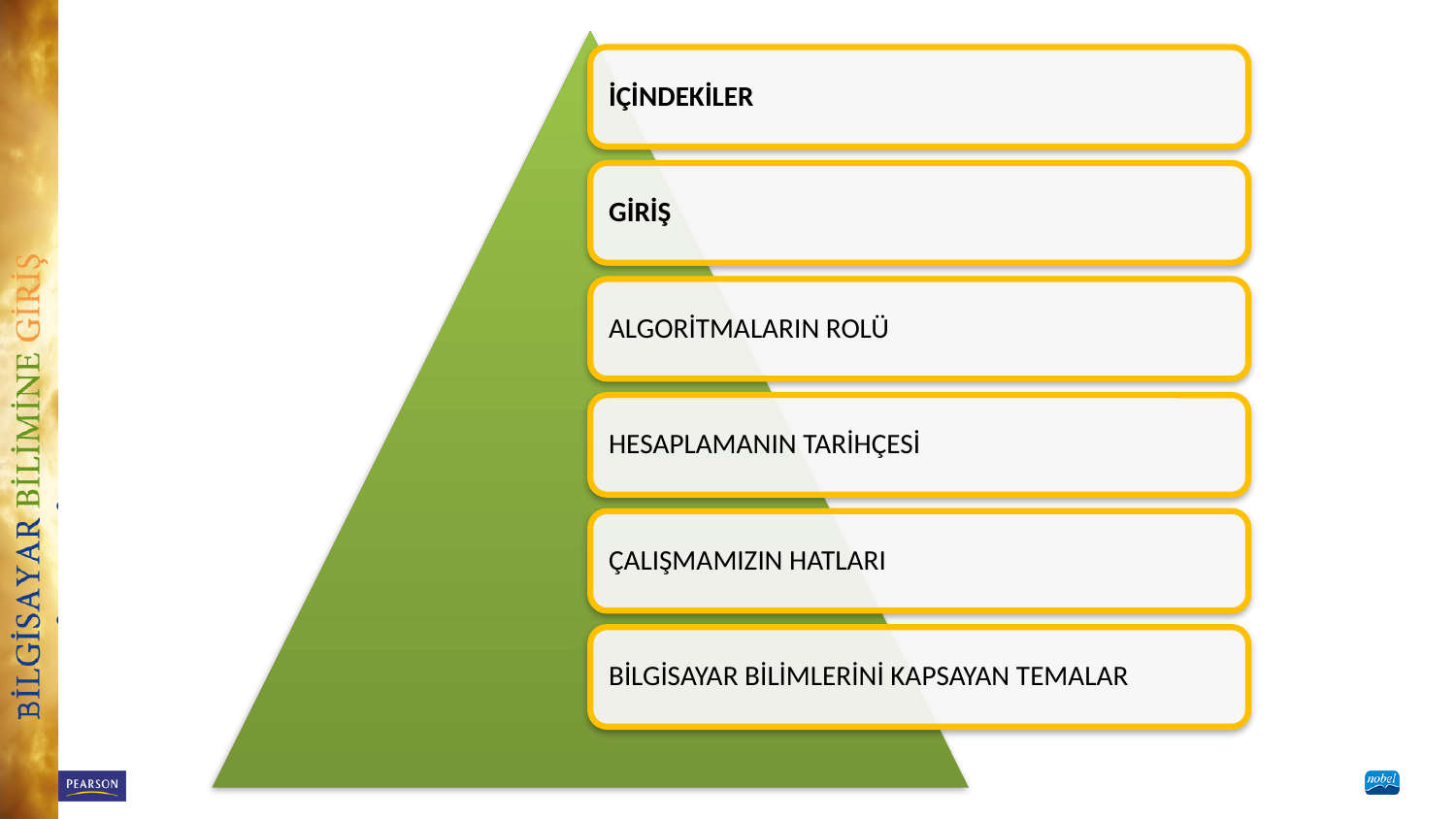

İÇİNDEKİLER
GİRİŞ
ALGORİTMALARIN ROLÜ
HESAPLAMANIN TARİHÇESİ
ÇALIŞMAMIZIN HATLARI
BİLGİSAYAR BİLİMLERİNİ KAPSAYAN TEMALAR